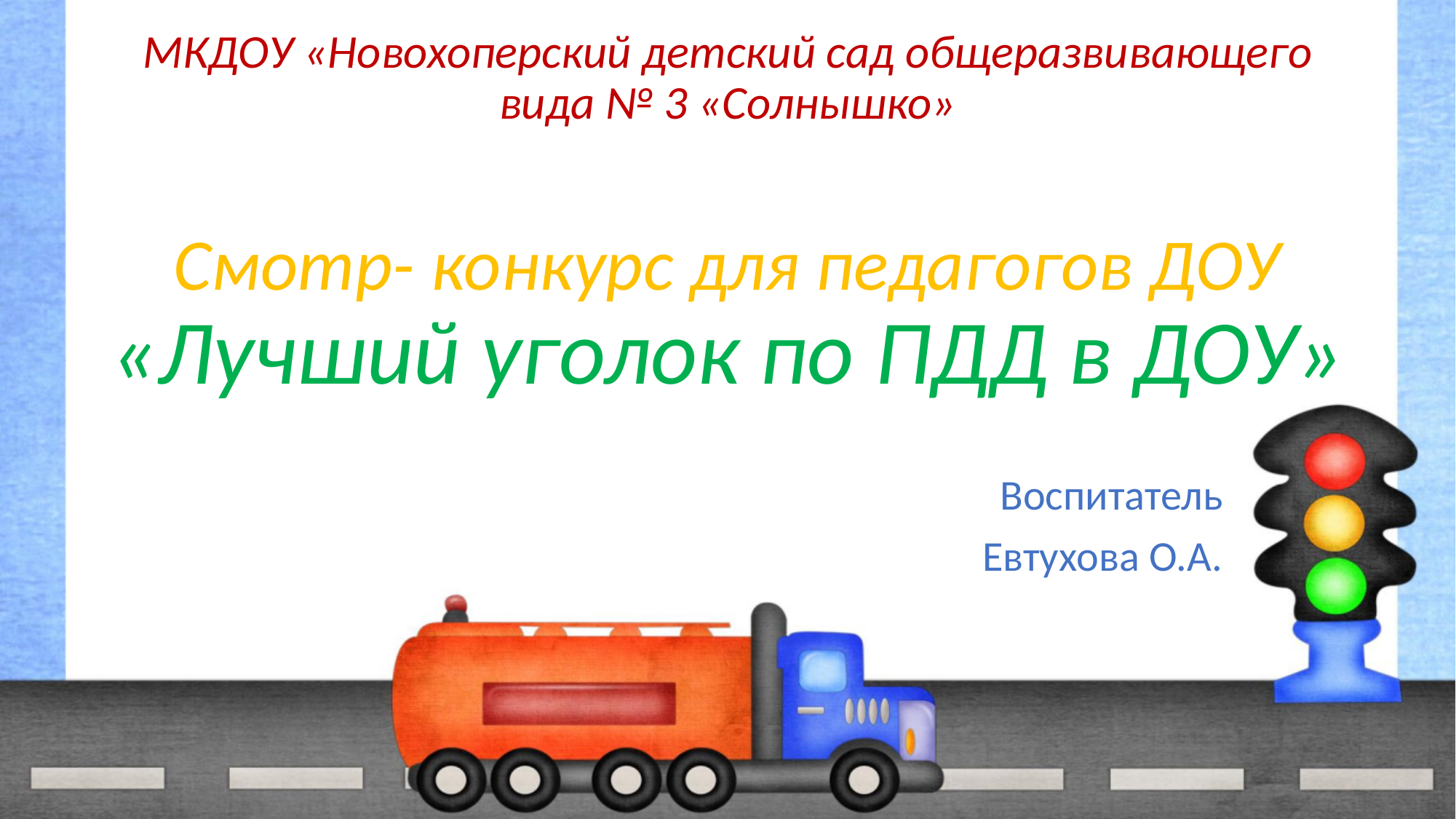

# МКДОУ «Новохоперский детский сад общеразвивающего вида № 3 «Солнышко» Смотр- конкурс для педагогов ДОУ «Лучший уголок по ПДД в ДОУ»
Воспитатель
 Евтухова О.А.